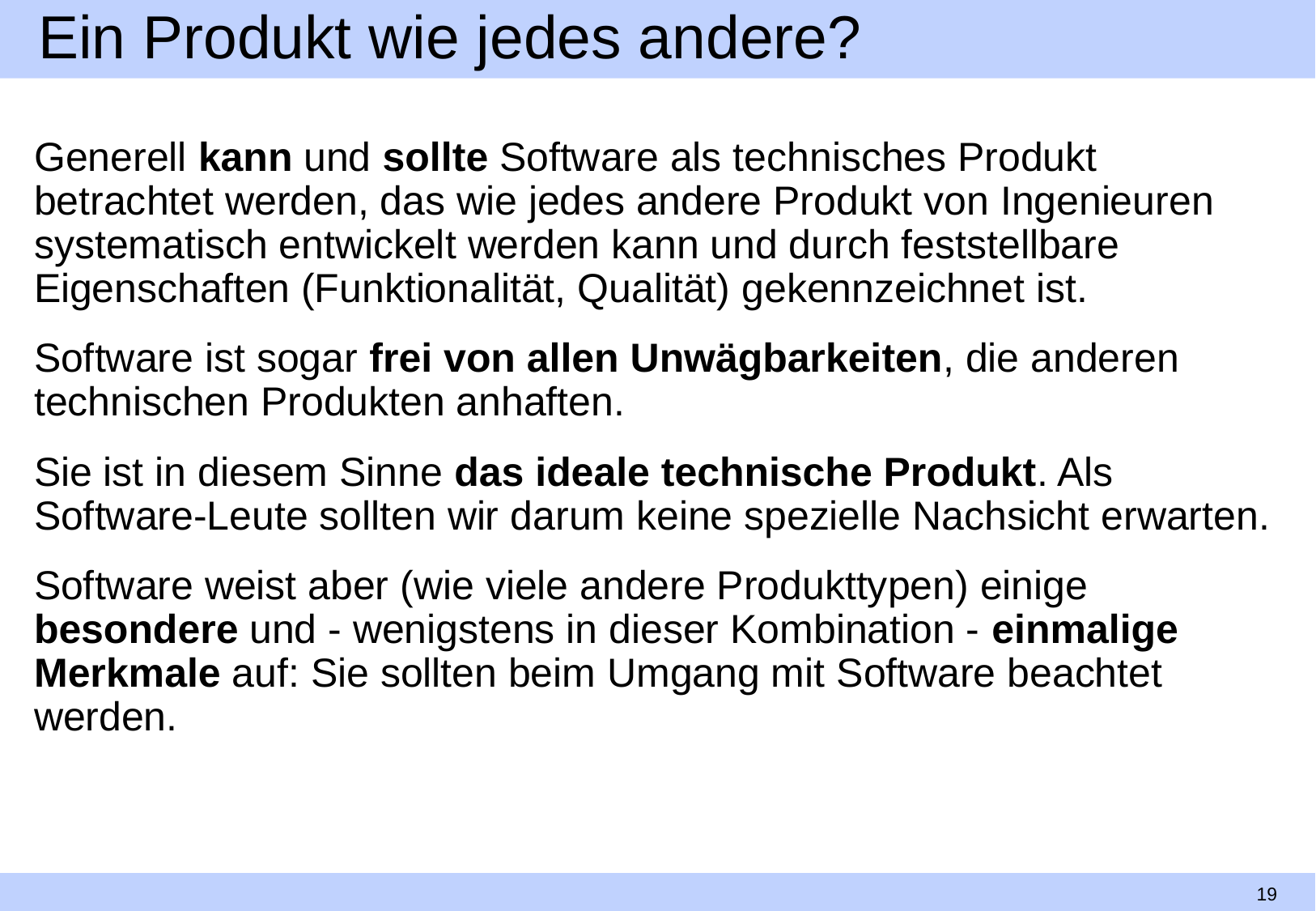

# Ein Produkt wie jedes andere?
Generell kann und sollte Software als technisches Produkt betrachtet werden, das wie jedes andere Produkt von Ingenieuren systematisch entwickelt werden kann und durch feststellbare Eigenschaften (Funktionalität, Qualität) gekennzeichnet ist.
Software ist sogar frei von allen Unwägbarkeiten, die anderen technischen Produkten anhaften.
Sie ist in diesem Sinne das ideale technische Produkt. Als Software-Leute sollten wir darum keine spezielle Nachsicht erwarten.
Software weist aber (wie viele andere Produkttypen) einige besondere und - wenigstens in dieser Kombination - einmalige Merkmale auf: Sie sollten beim Umgang mit Software beachtet werden.

19